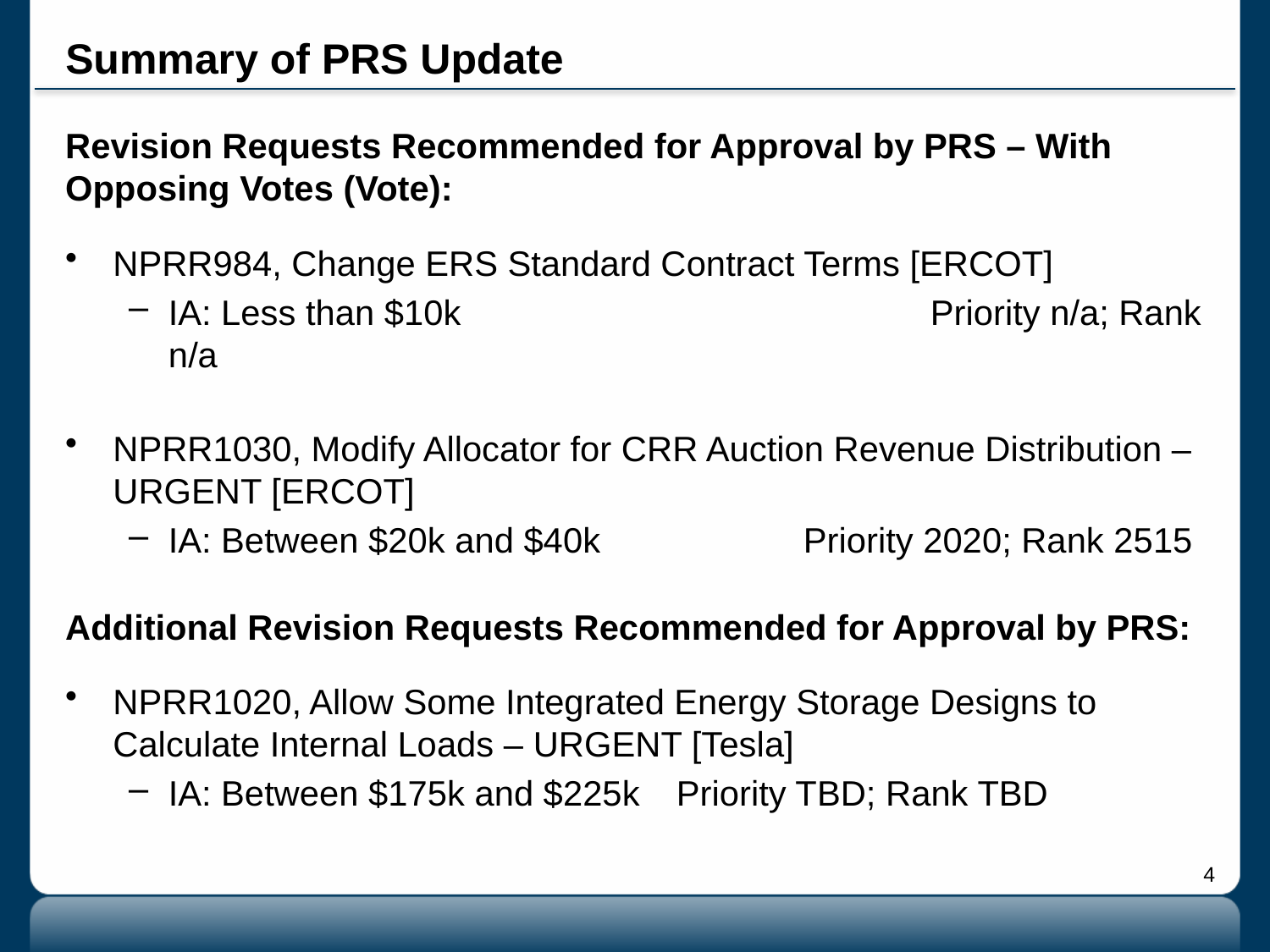

# Summary of PRS Update
Revision Requests Recommended for Approval by PRS – With Opposing Votes (Vote):

NPRR984, Change ERS Standard Contract Terms [ERCOT]
IA: Less than $10k				Priority n/a; Rank n/a

NPRR1030, Modify Allocator for CRR Auction Revenue Distribution – URGENT [ERCOT]
IA: Between $20k and $40k		Priority 2020; Rank 2515

Additional Revision Requests Recommended for Approval by PRS:

NPRR1020, Allow Some Integrated Energy Storage Designs to Calculate Internal Loads – URGENT [Tesla]
IA: Between $175k and $225k	Priority TBD; Rank TBD